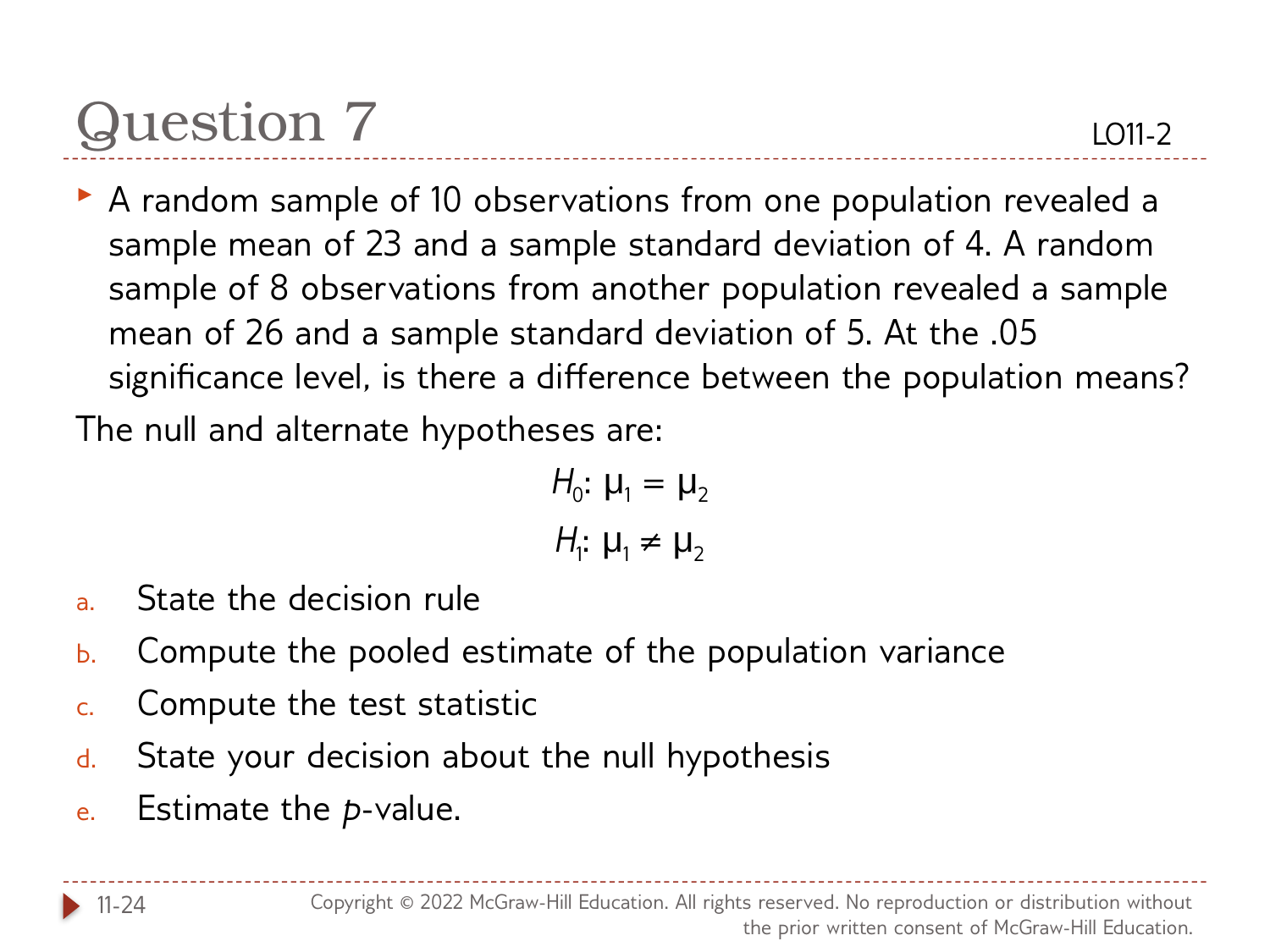

# Question 7
LO11-2
A random sample of 10 observations from one population revealed a sample mean of 23 and a sample standard deviation of 4. A random sample of 8 observations from another population revealed a sample mean of 26 and a sample standard deviation of 5. At the .05 significance level, is there a difference between the population means?
The null and alternate hypotheses are:
H0: μ1 = μ2
H1: μ1 ≠ μ2
State the decision rule
Compute the pooled estimate of the population variance
Compute the test statistic
State your decision about the null hypothesis
Estimate the p-value.

11-24
Copyright © 2022 McGraw-Hill Education. All rights reserved. No reproduction or distribution without the prior written consent of McGraw-Hill Education.